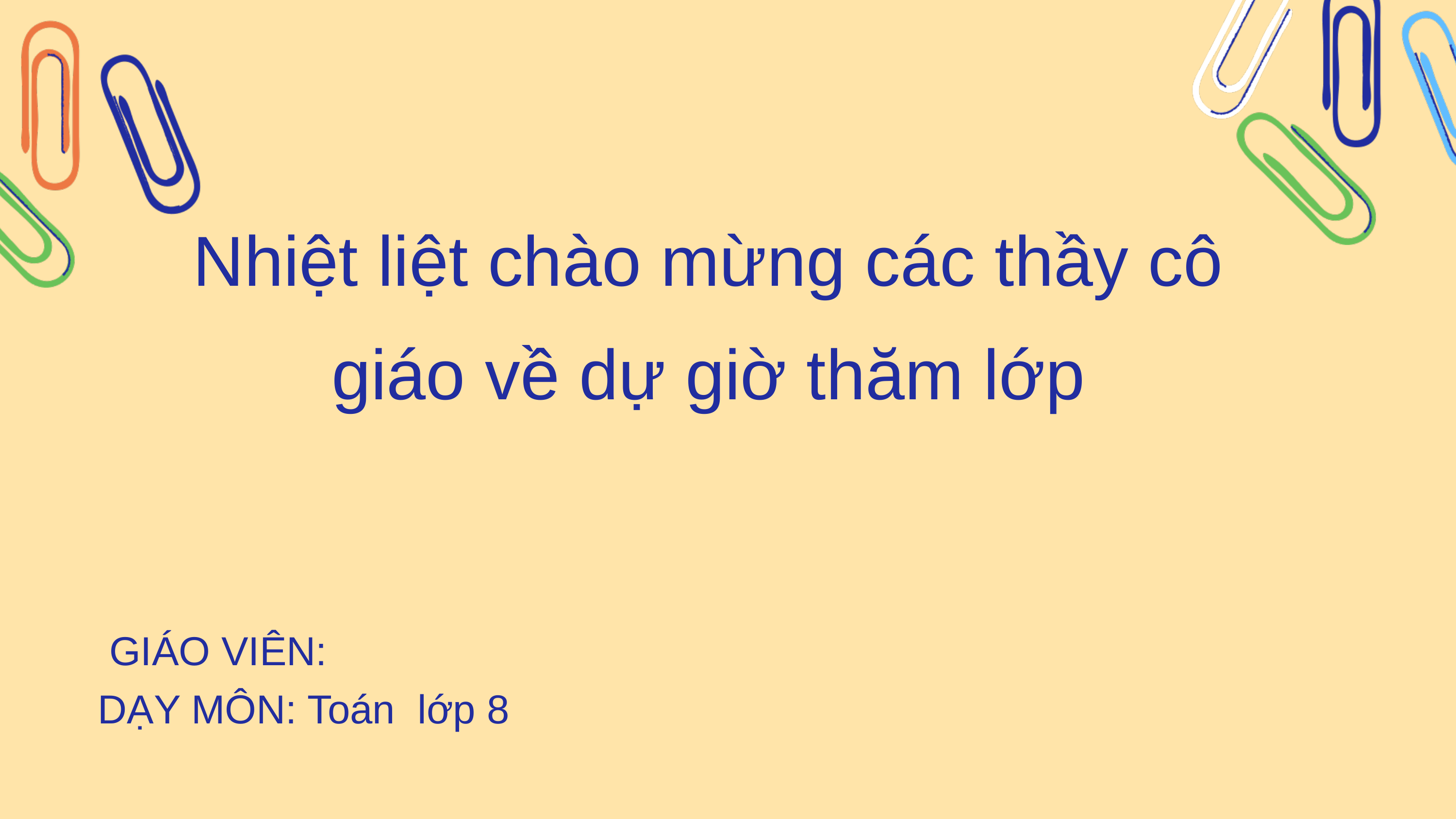

Nhiệt liệt chào mừng các thầy cô giáo về dự giờ thăm lớp
 GIÁO VIÊN:
DẠY MÔN: Toán  lớp 8